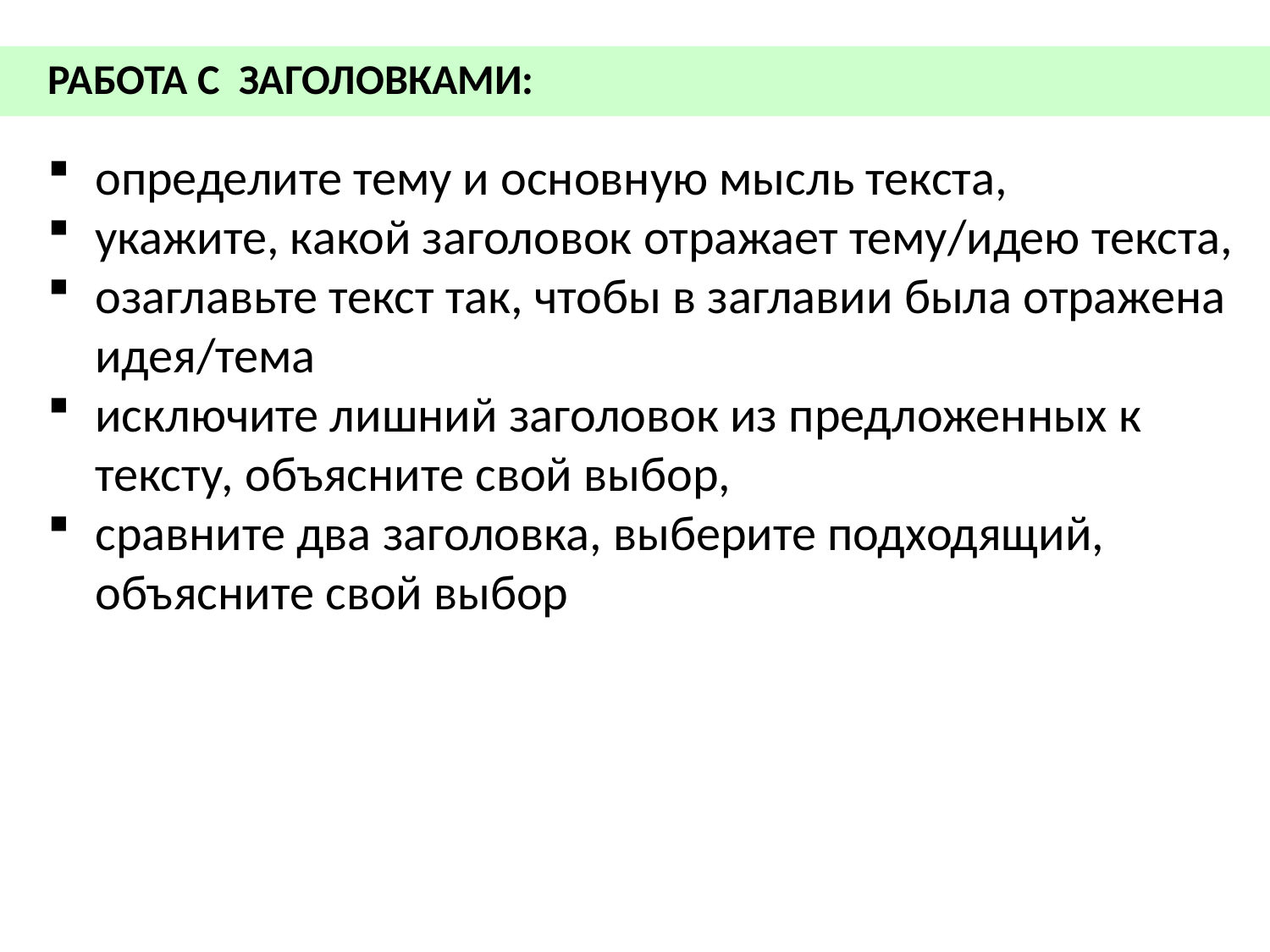

РАБОТА С  ЗАГОЛОВКАМИ:

определите тему и основную мысль текста,
укажите, какой заголовок отражает тему/идею текста,
озаглавьте текст так, чтобы в заглавии была отражена идея/тема
исключите лишний заголовок из предложенных к тексту, объясните свой выбор,
сравните два заголовка, выберите подходящий, объясните свой выбор